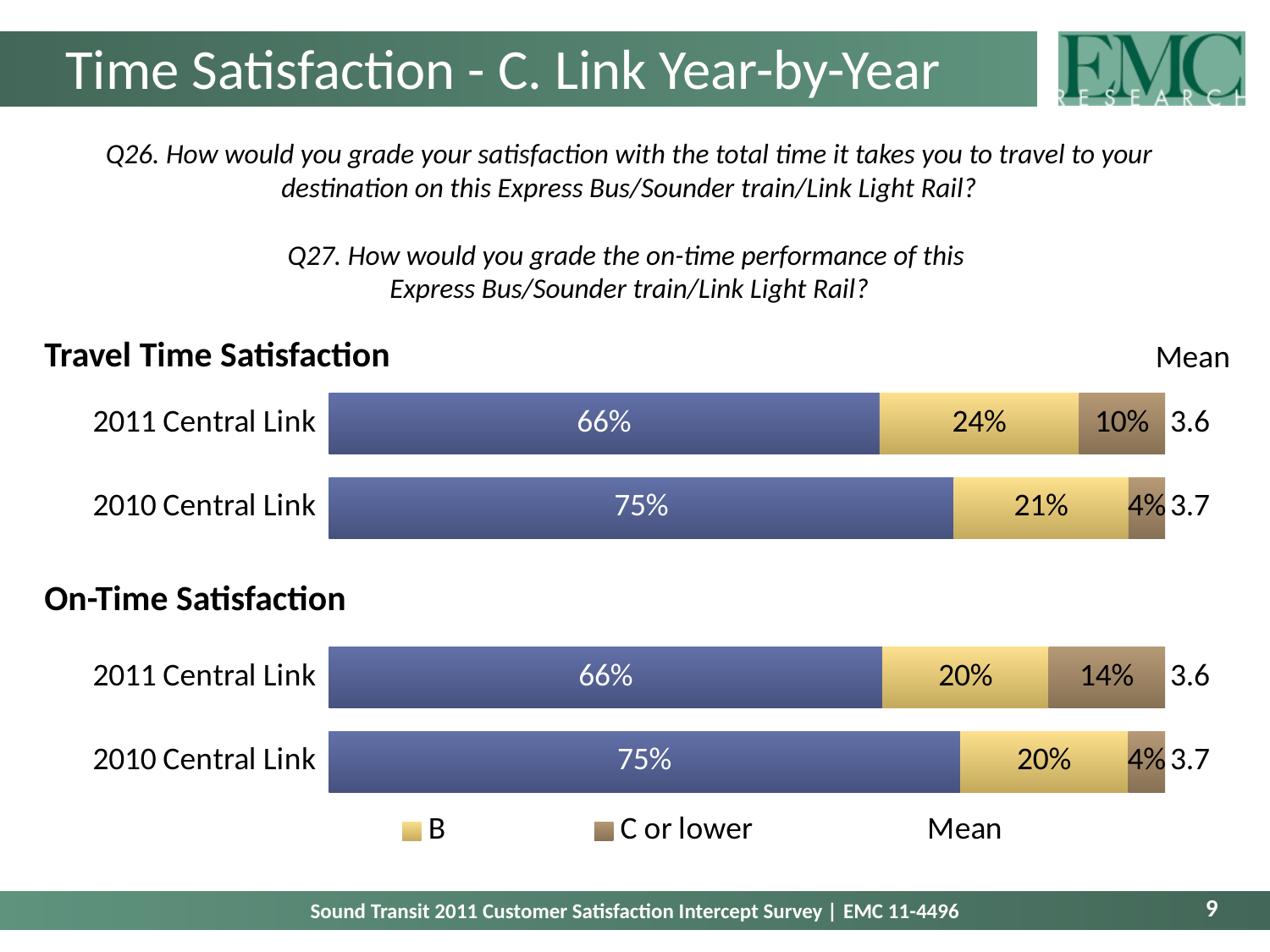

# Time Satisfaction - C. Link Year-by-Year
Q26. How would you grade your satisfaction with the total time it takes you to travel to your destination on this Express Bus/Sounder train/Link Light Rail?

Q27. How would you grade the on-time performance of this
Express Bus/Sounder train/Link Light Rail?
Travel Time Satisfaction

### Chart

| Category | A | B | C or lower | Mean |
|---|---|---|---|---|
| 2011 Central Link | 0.6584762182821957 | 0.23845980301681435 | 0.10306397870098867 | 3.576934690009748 |
| 2010 Central Link | 0.7474195753948396 | 0.20878376168940366 | 0.043796662915755985 | 3.7024964935526743 |
|  | None | None | None | None |
| 2011 Central Link | 0.6619864104469692 | 0.198748233929781 | 0.13926535562324882 | 3.6166825787153725 |
| 2010 Central Link | 0.7549184105034428 | 0.20107491049205262 | 0.044006679004503814 | 3.714983448115494 |
Mean
On-Time Satisfaction